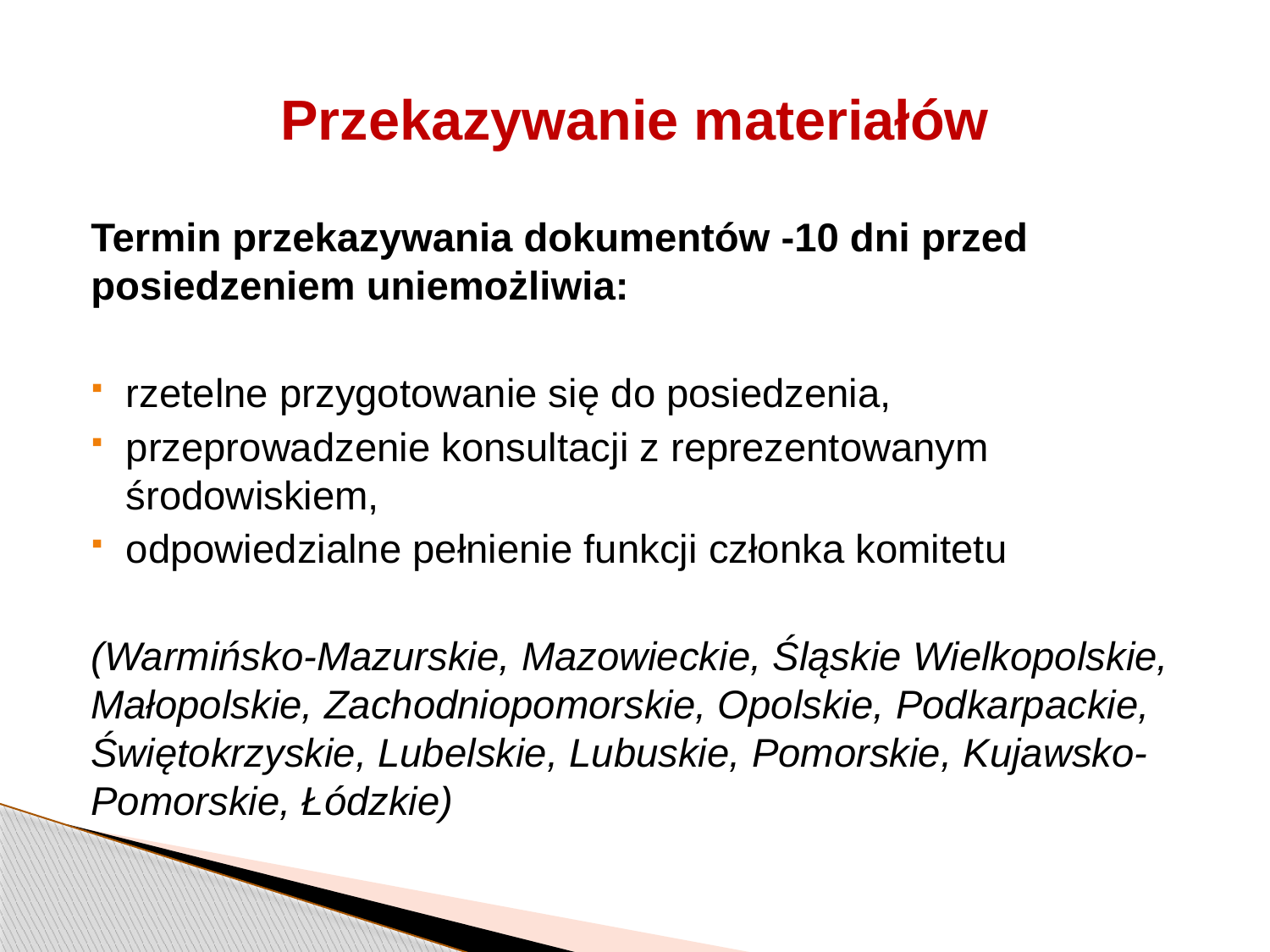

# Przekazywanie materiałów
Termin przekazywania dokumentów -10 dni przed posiedzeniem uniemożliwia:

rzetelne przygotowanie się do posiedzenia,
przeprowadzenie konsultacji z reprezentowanym środowiskiem,
odpowiedzialne pełnienie funkcji członka komitetu

(Warmińsko-Mazurskie, Mazowieckie, Śląskie Wielkopolskie, Małopolskie, Zachodniopomorskie, Opolskie, Podkarpackie, Świętokrzyskie, Lubelskie, Lubuskie, Pomorskie, Kujawsko-Pomorskie, Łódzkie)